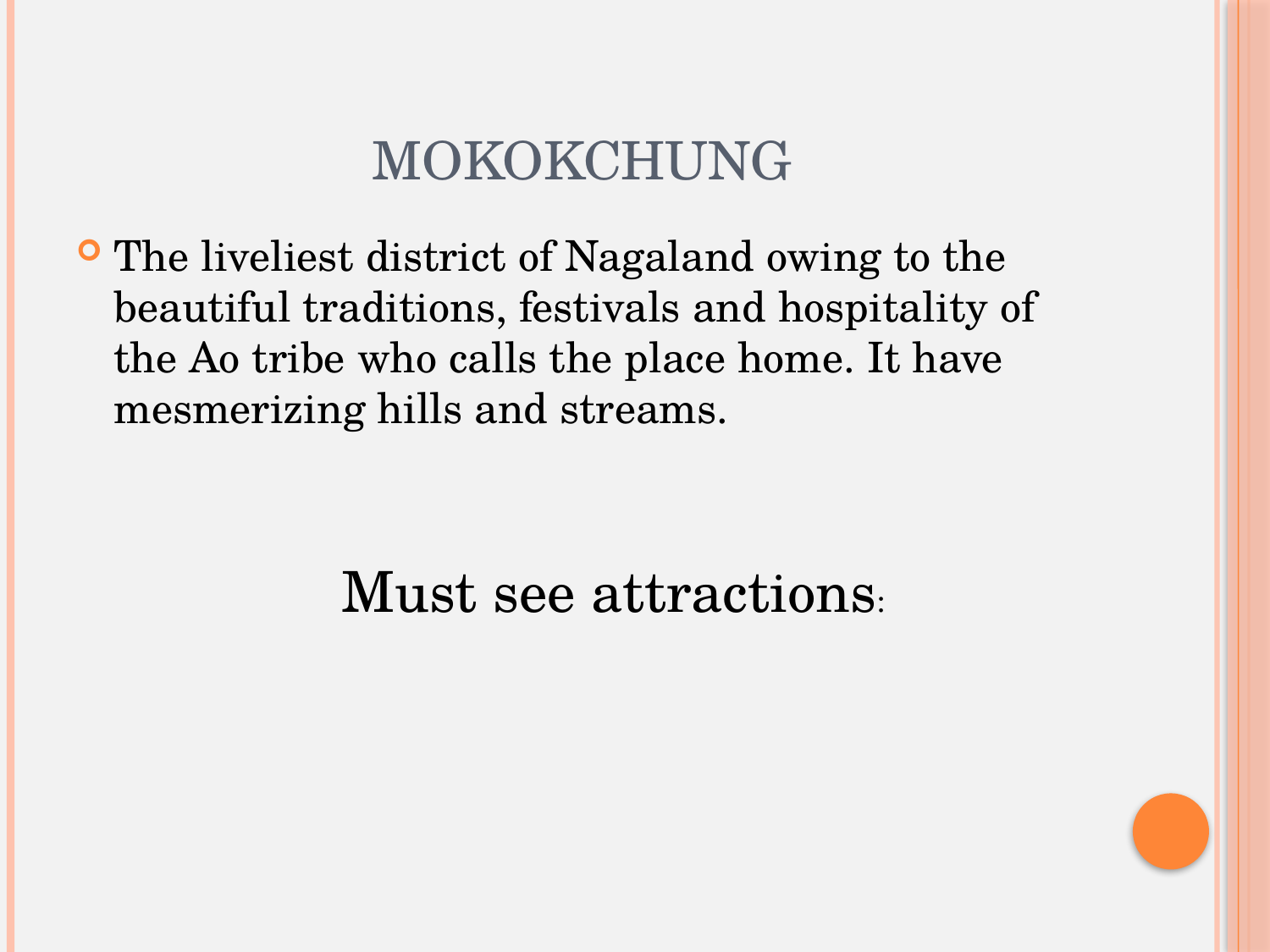

# MOKOKCHUNG
The liveliest district of Nagaland owing to the beautiful traditions, festivals and hospitality of the Ao tribe who calls the place home. It have mesmerizing hills and streams.
Must see attractions: